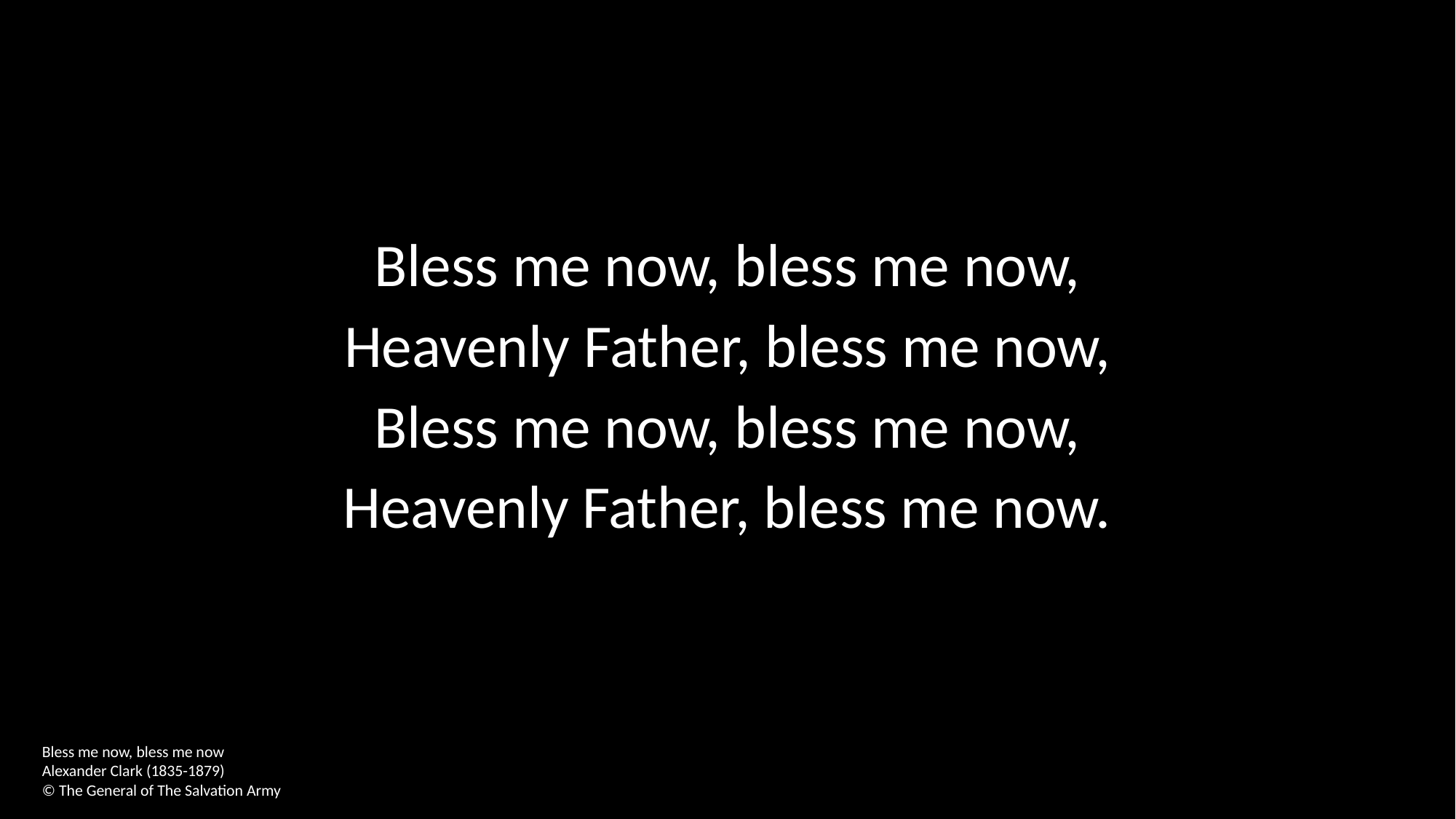

Bless me now, bless me now,
Heavenly Father, bless me now,
Bless me now, bless me now,
Heavenly Father, bless me now.
Bless me now, bless me now
Alexander Clark (1835-1879)
© The General of The Salvation Army